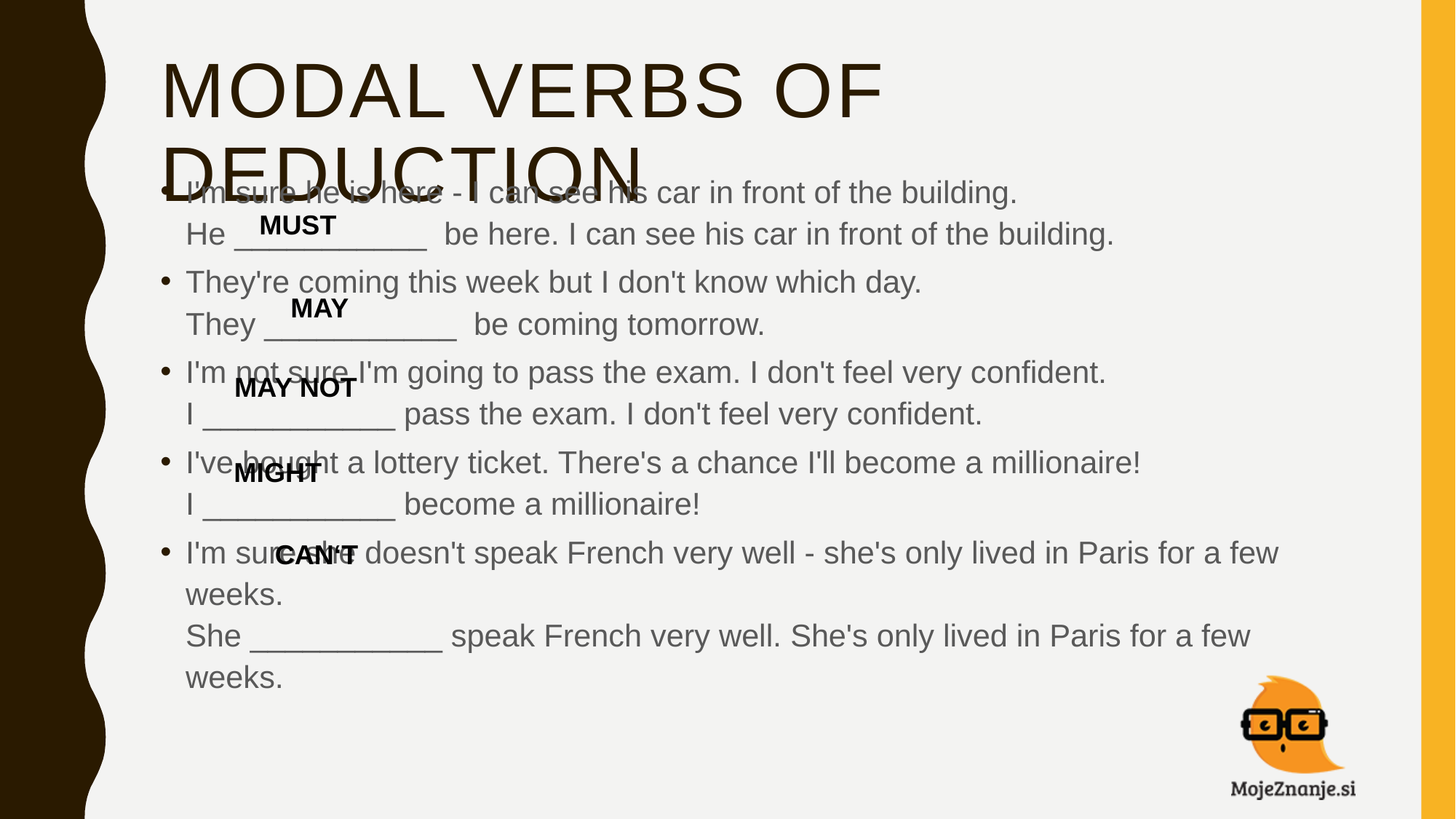

# MODAL VERBS OF DEDUCTION
I'm sure he is here - I can see his car in front of the building.
He ___________  be here. I can see his car in front of the building.
They're coming this week but I don't know which day.
They ___________  be coming tomorrow.
I'm not sure I'm going to pass the exam. I don't feel very confident.
I ___________ pass the exam. I don't feel very confident.
I've bought a lottery ticket. There's a chance I'll become a millionaire!
I ___________ become a millionaire!
I'm sure she doesn't speak French very well - she's only lived in Paris for a few weeks.
She ___________ speak French very well. She's only lived in Paris for a few weeks.
MUST
MAY
MAY NOT
MIGHT
CAN‘T